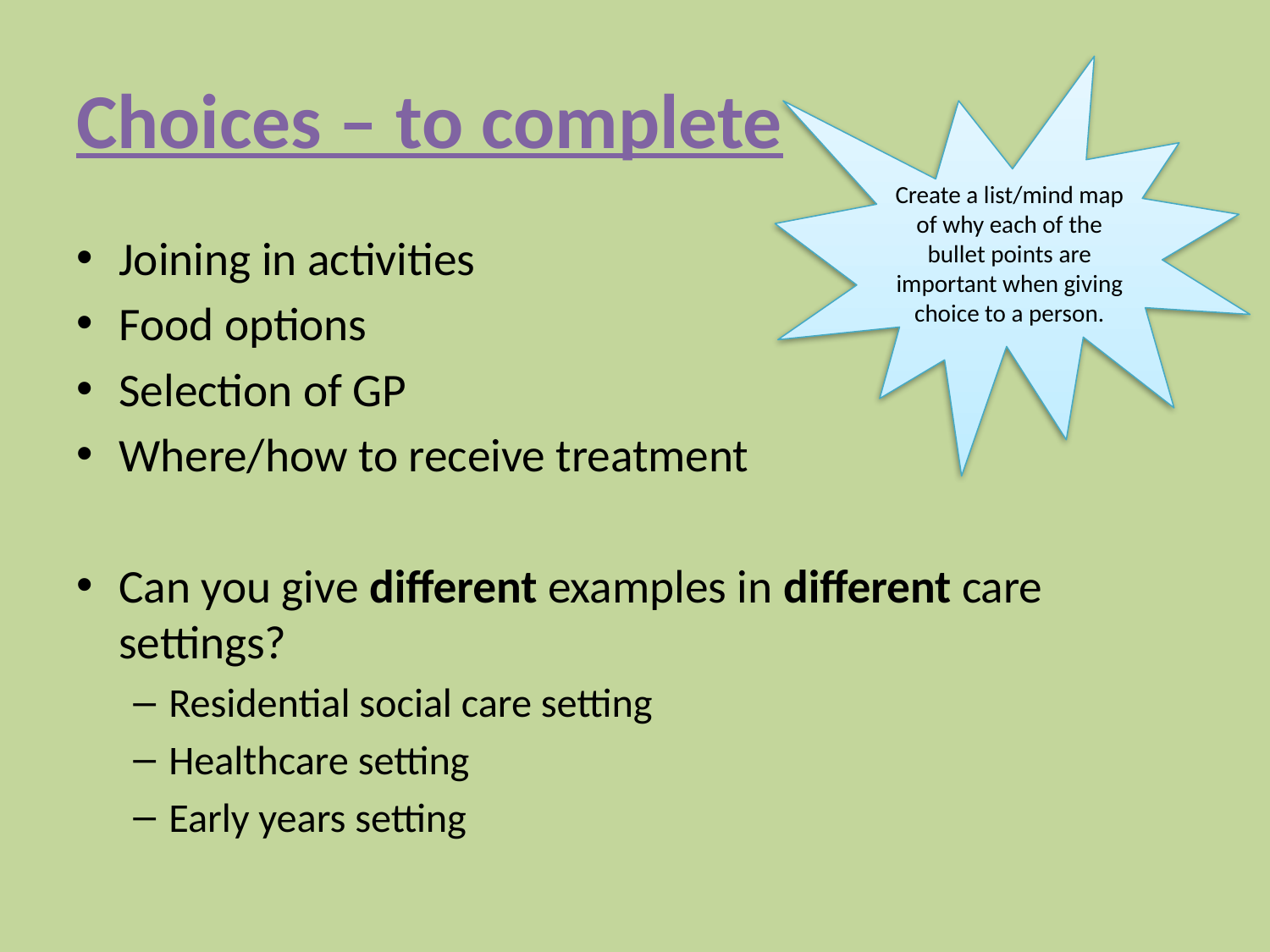

# Choices – to complete
Create a list/mind map of why each of the bullet points are important when giving choice to a person.
Joining in activities
Food options
Selection of GP
Where/how to receive treatment

Can you give different examples in different care settings?
Residential social care setting
Healthcare setting
Early years setting